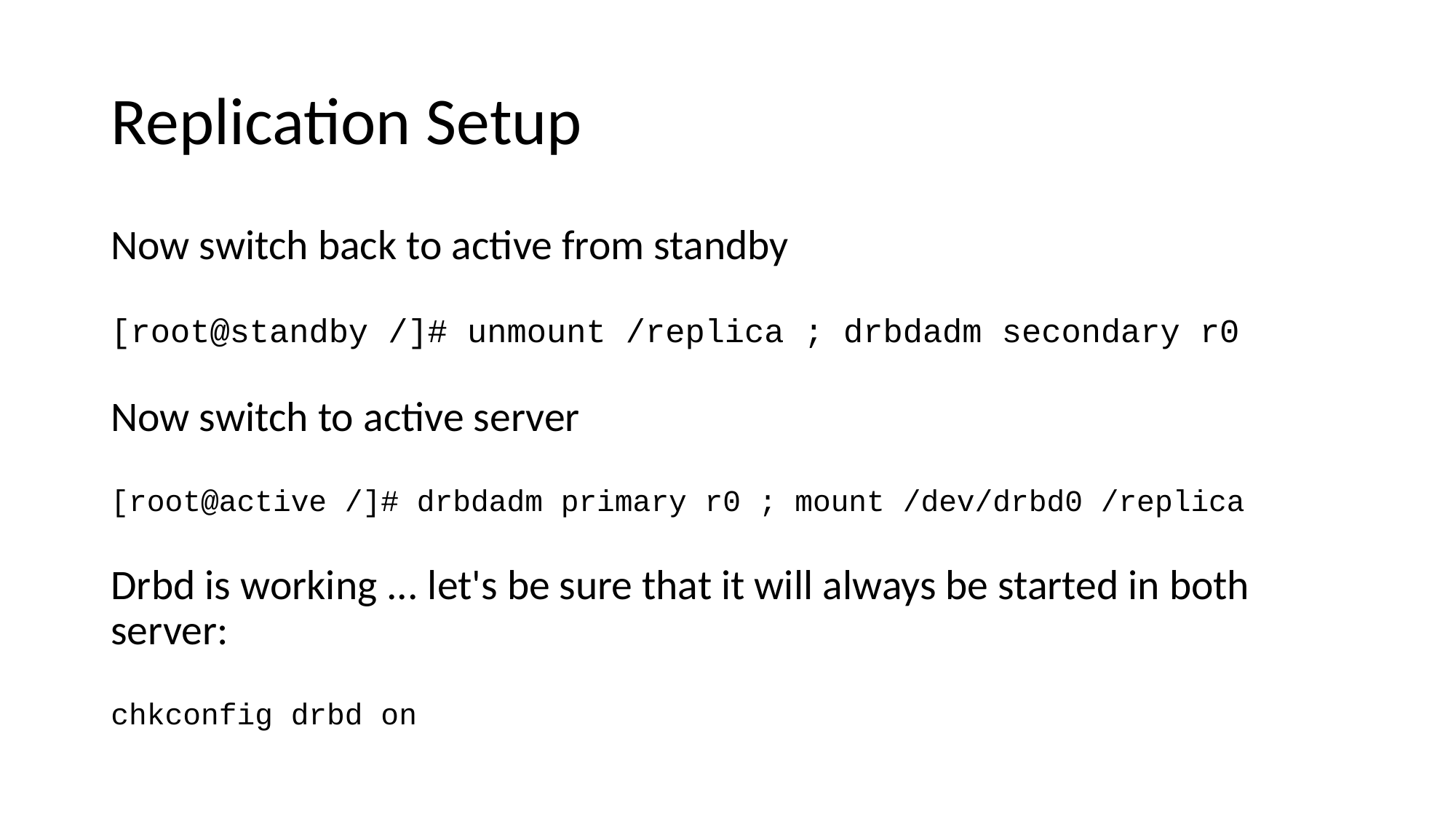

# Replication Setup
Now switch back to active from standby

[root@standby /]# unmount /replica ; drbdadm secondary r0

Now switch to active server

[root@active /]# drbdadm primary r0 ; mount /dev/drbd0 /replica

Drbd is working ... let's be sure that it will always be started in both server:

chkconfig drbd on